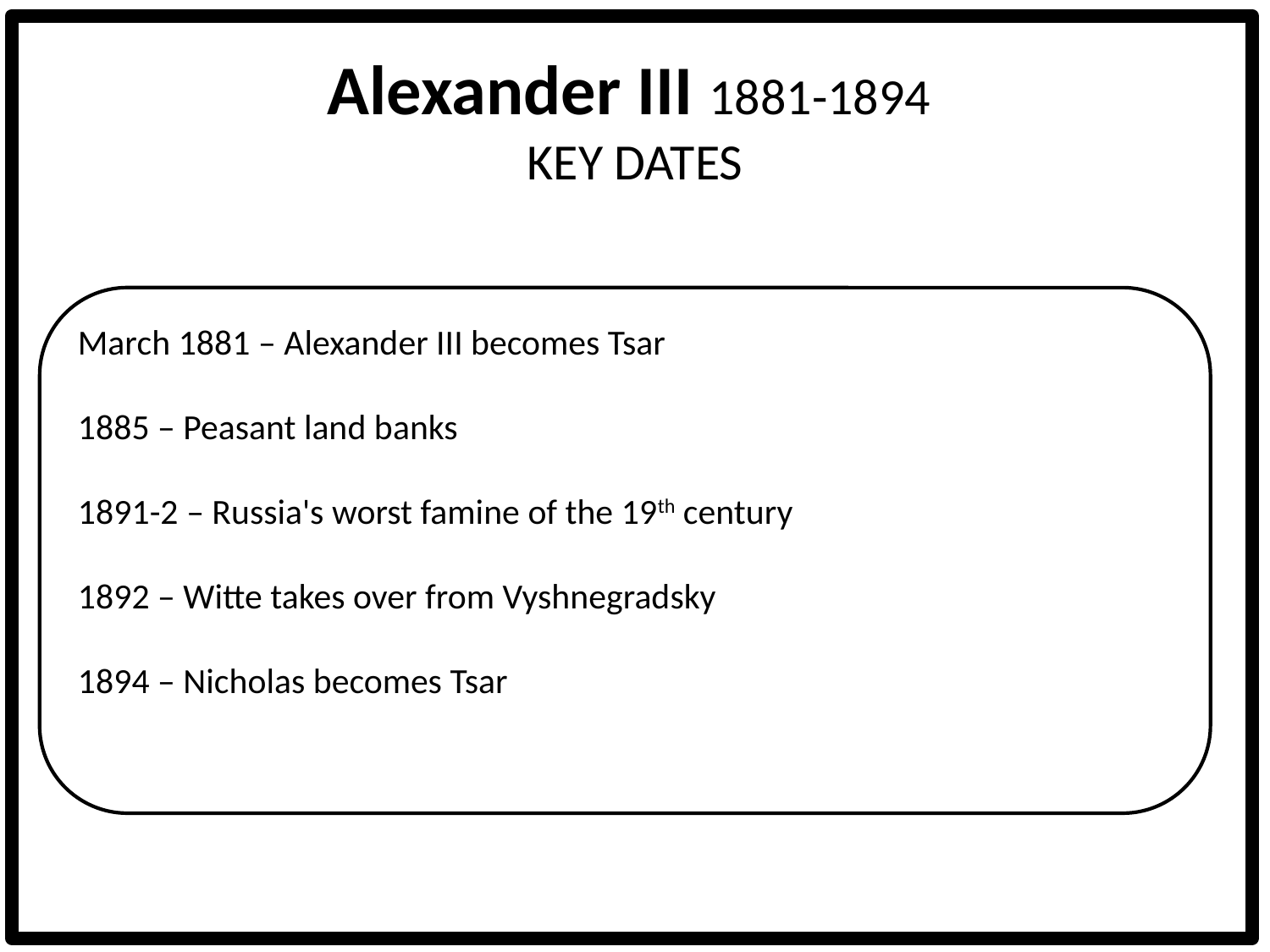

# Alexander III 1881-1894 KEY DATES
March 1881 – Alexander III becomes Tsar

1885 – Peasant land banks

1891-2 – Russia's worst famine of the 19th century

1892 – Witte takes over from Vyshnegradsky

1894 – Nicholas becomes Tsar